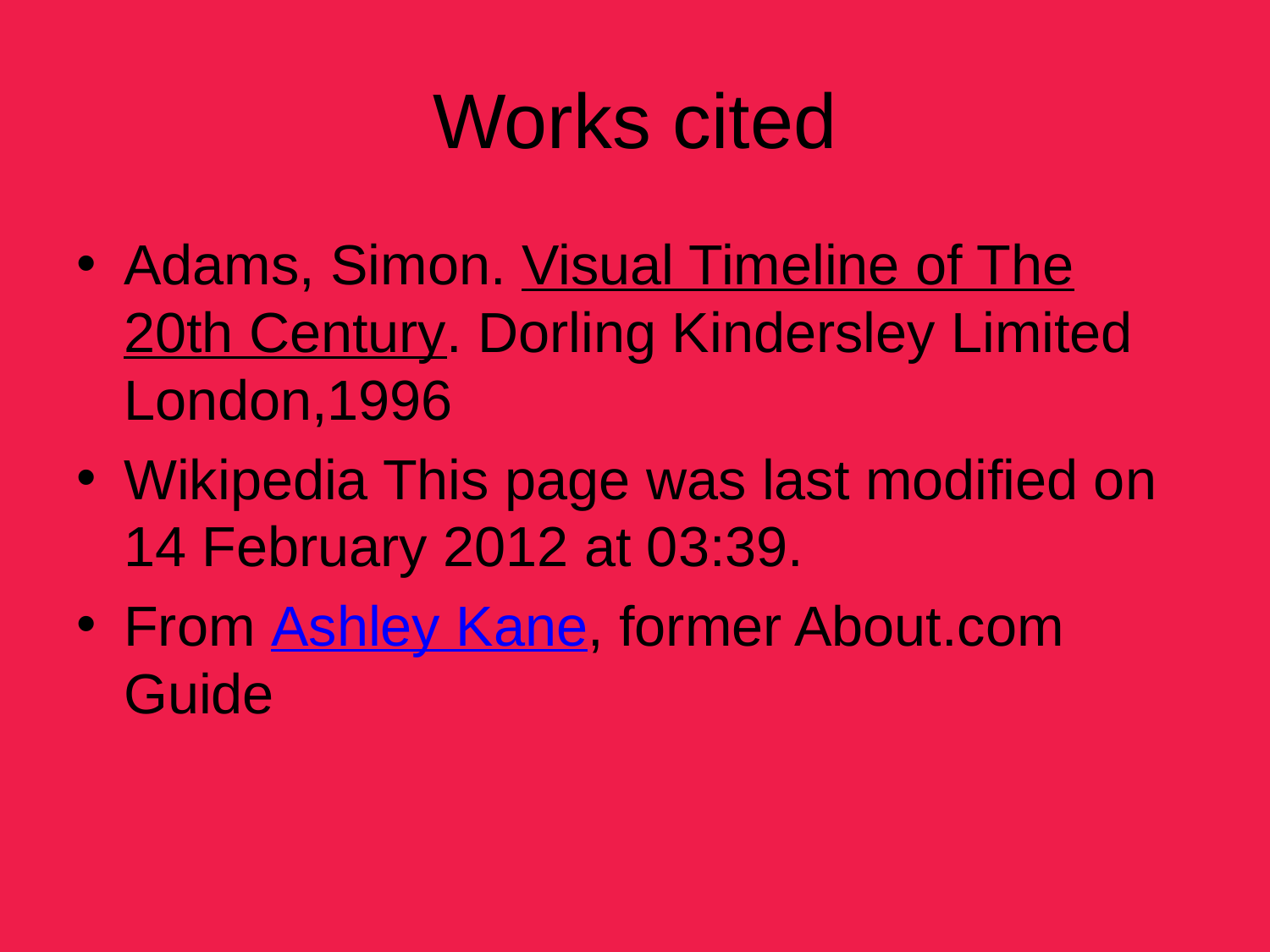

# Works cited
Adams, Simon. Visual Timeline of The 20th Century. Dorling Kindersley Limited London,1996
Wikipedia This page was last modified on 14 February 2012 at 03:39.
From Ashley Kane, former About.com Guide